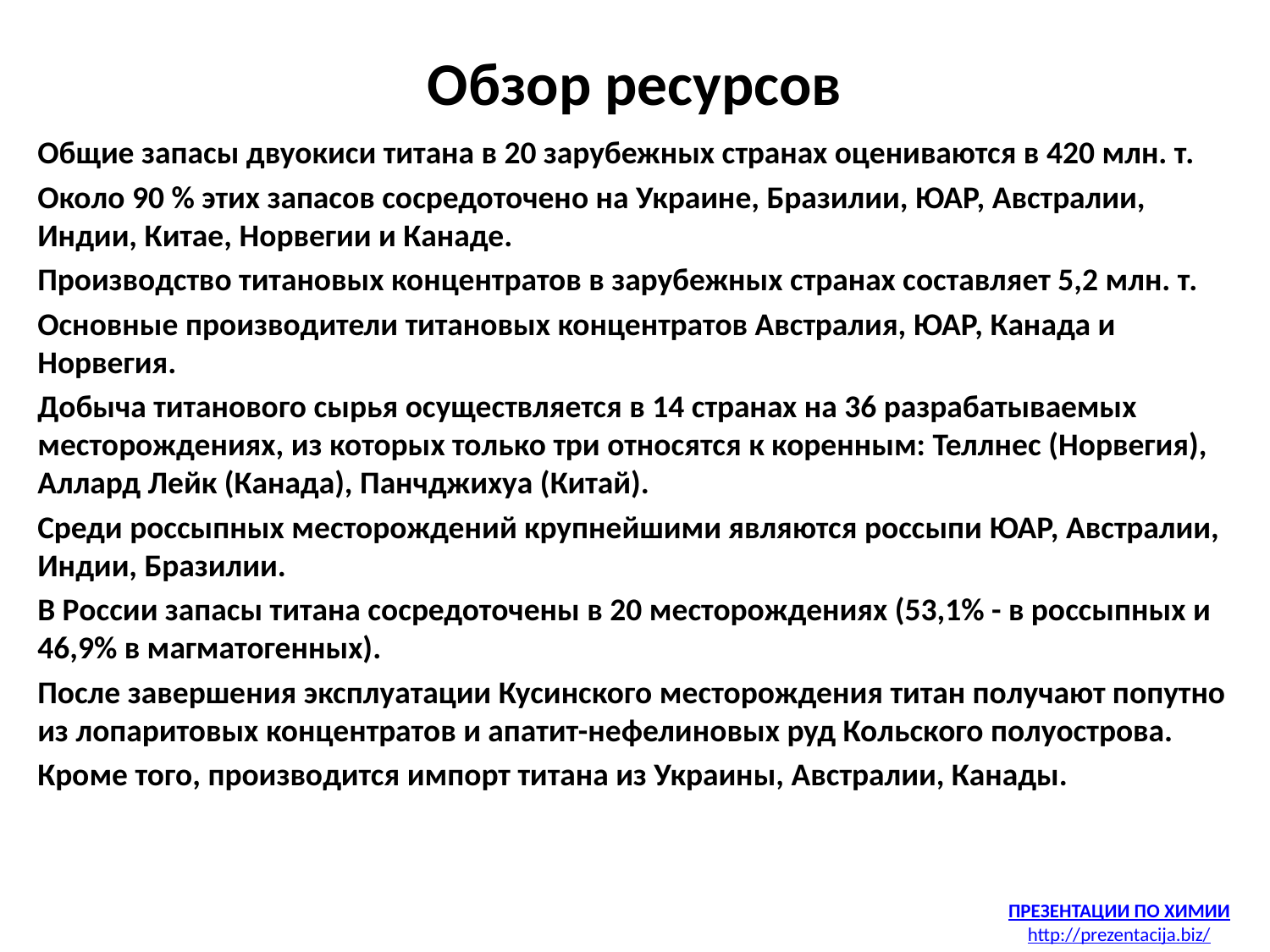

# Обзор ресурсов
Общие запасы двуокиси титана в 20 зарубежных странах оцениваются в 420 млн. т.
Около 90 % этих запасов сосредоточено на Украине, Бразилии, ЮАР, Австралии, Индии, Китае, Норвегии и Канаде.
Производство титановых концентратов в зарубежных странах составляет 5,2 млн. т.
Основные производители титановых концентратов Австралия, ЮАР, Канада и Норвегия.
Добыча титанового сырья осуществляется в 14 странах на 36 разрабатываемых месторождениях, из которых только три относятся к коренным: Теллнес (Норвегия), Аллард Лейк (Канада), Панчджихуа (Китай).
Среди россыпных месторождений крупнейшими являются россыпи ЮАР, Австралии, Индии, Бразилии.
В России запасы титана сосредоточены в 20 месторождениях (53,1% - в россыпных и 46,9% в магматогенных).
После завершения эксплуатации Кусинского месторождения титан получают попутно из лопаритовых концентратов и апатит-нефелиновых руд Кольского полуострова.
Кроме того, производится импорт титана из Украины, Австралии, Канады.

ПРЕЗЕНТАЦИИ ПО ХИМИИ
http://prezentacija.biz/